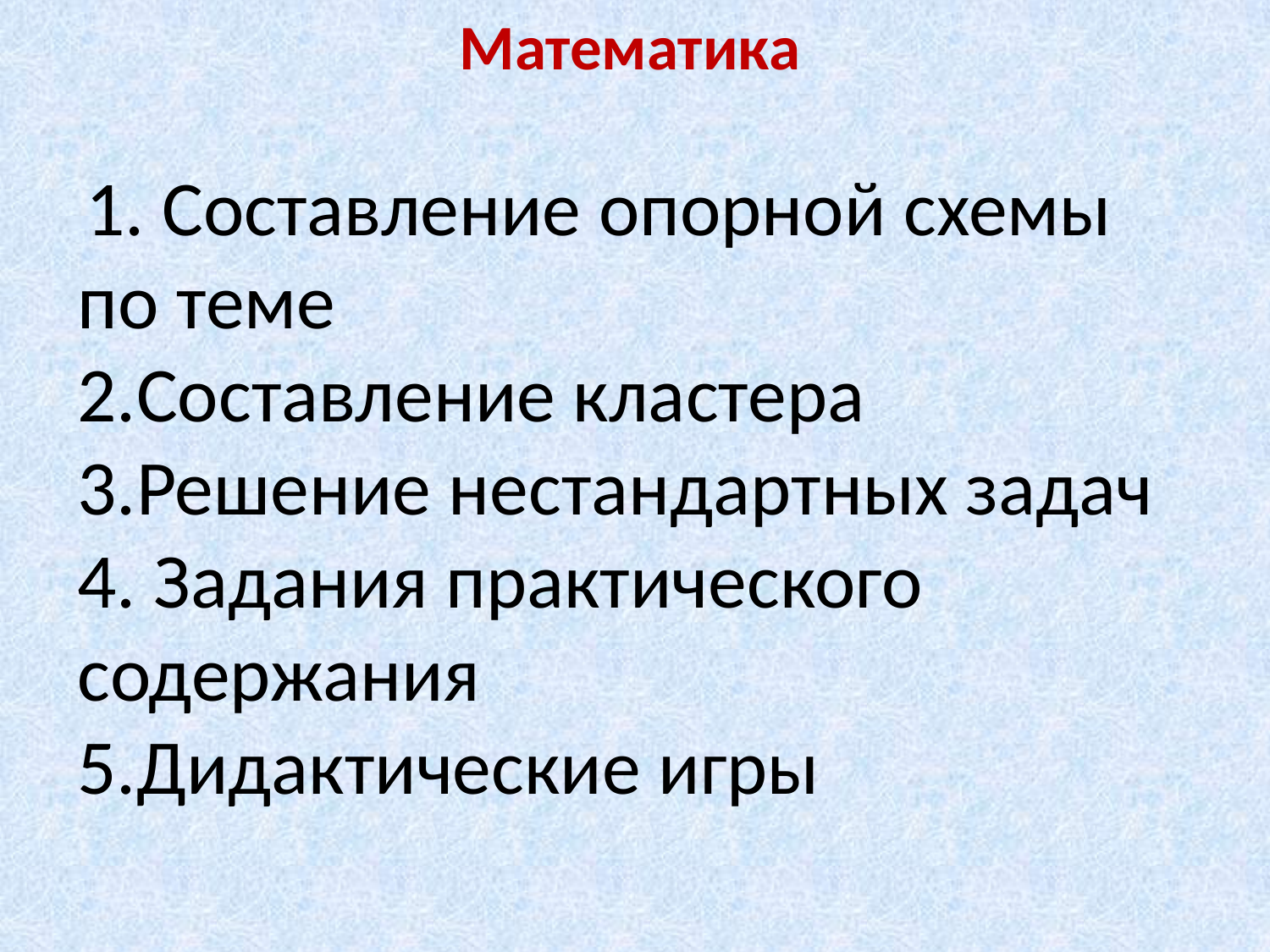

Математика

 1. Составление опорной схемы по теме
2.Составление кластера
3.Решение нестандартных задач
4. Задания практического содержания
5.Дидактические игры